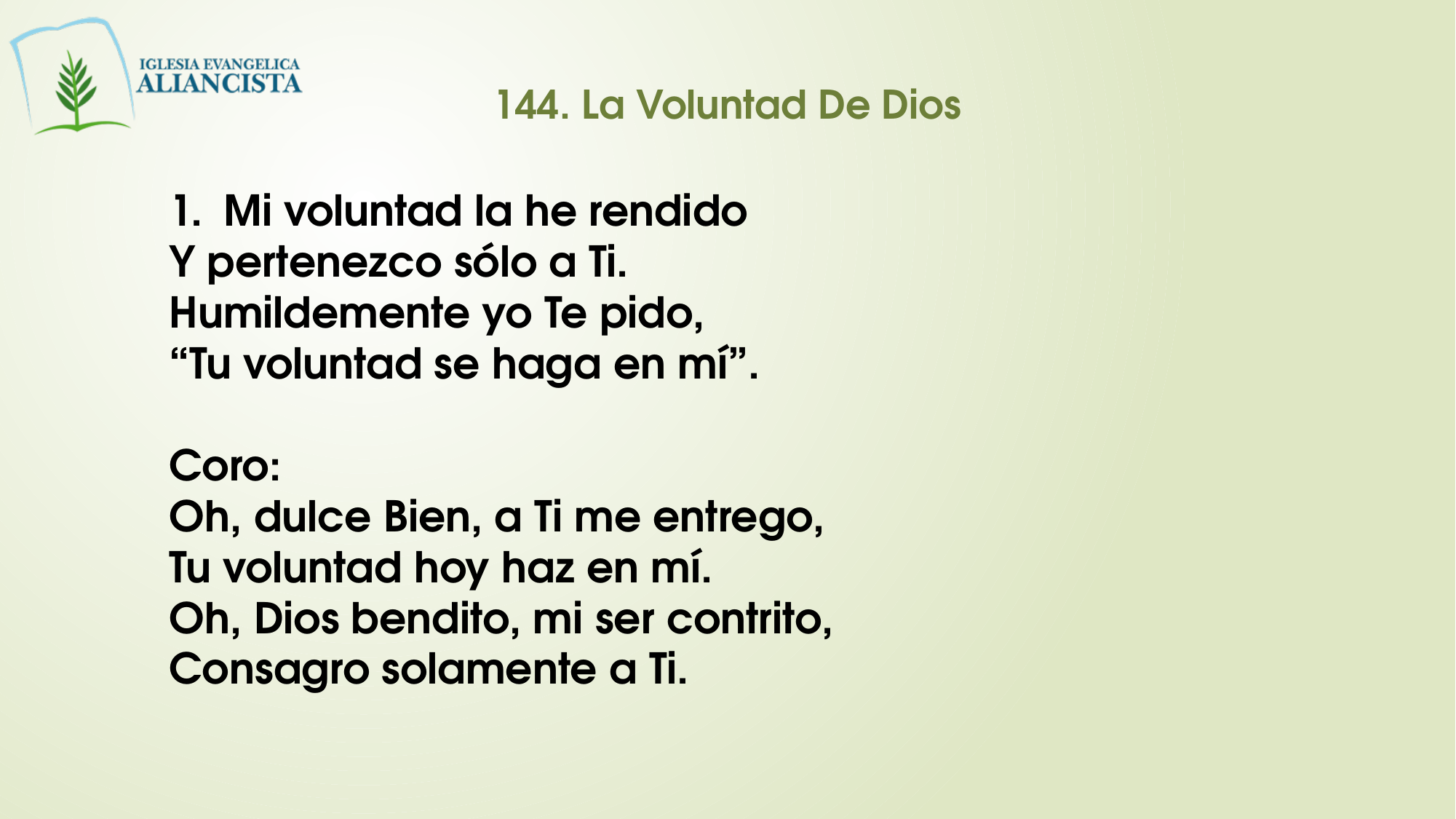

144. La Voluntad De Dios
Mi voluntad la he rendido
Y pertenezco sólo a Ti.
Humildemente yo Te pido,
“Tu voluntad se haga en mí”.

Coro:
Oh, dulce Bien, a Ti me entrego,
Tu voluntad hoy haz en mí.
Oh, Dios bendito, mi ser contrito,
Consagro solamente a Ti.